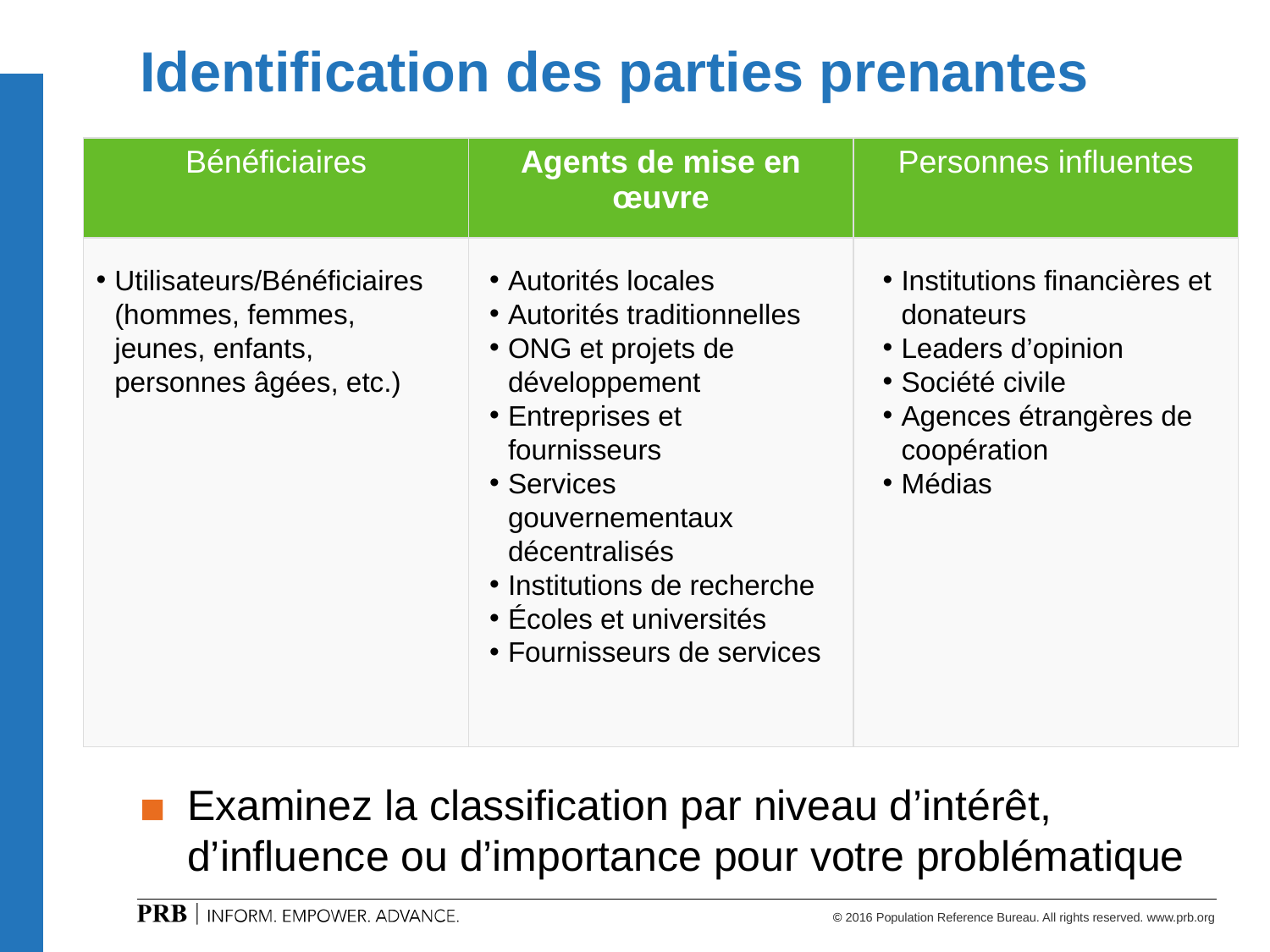

# Identification des parties prenantes
| Bénéficiaires | Agents de mise en œuvre | Personnes influentes |
| --- | --- | --- |
|  |  |  |
Utilisateurs/Bénéficiaires (hommes, femmes, jeunes, enfants, personnes âgées, etc.)
Autorités locales
Autorités traditionnelles
ONG et projets de développement
Entreprises et fournisseurs
Services gouvernementaux décentralisés
Institutions de recherche
Écoles et universités
Fournisseurs de services
Institutions financières et donateurs
Leaders d’opinion
Société civile
Agences étrangères de coopération
Médias
Examinez la classification par niveau d’intérêt, d’influence ou d’importance pour votre problématique